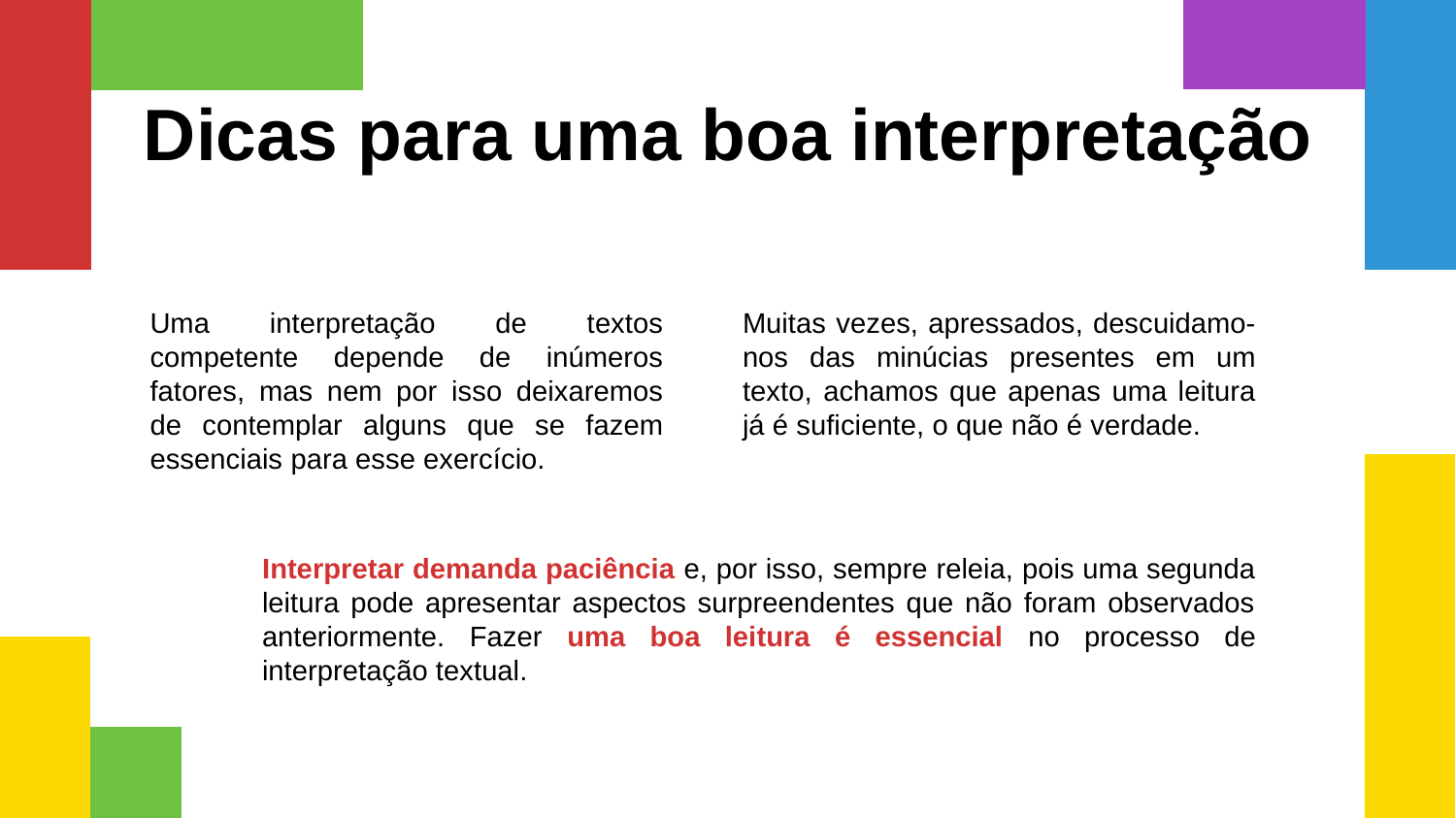

# Dicas para uma boa interpretação
Uma interpretação de textos competente depende de inúmeros fatores, mas nem por isso deixaremos de contemplar alguns que se fazem essenciais para esse exercício.
Muitas vezes, apressados, descuidamo-nos das minúcias presentes em um texto, achamos que apenas uma leitura já é suficiente, o que não é verdade.
Interpretar demanda paciência e, por isso, sempre releia, pois uma segunda leitura pode apresentar aspectos surpreendentes que não foram observados anteriormente. Fazer uma boa leitura é essencial no processo de interpretação textual.